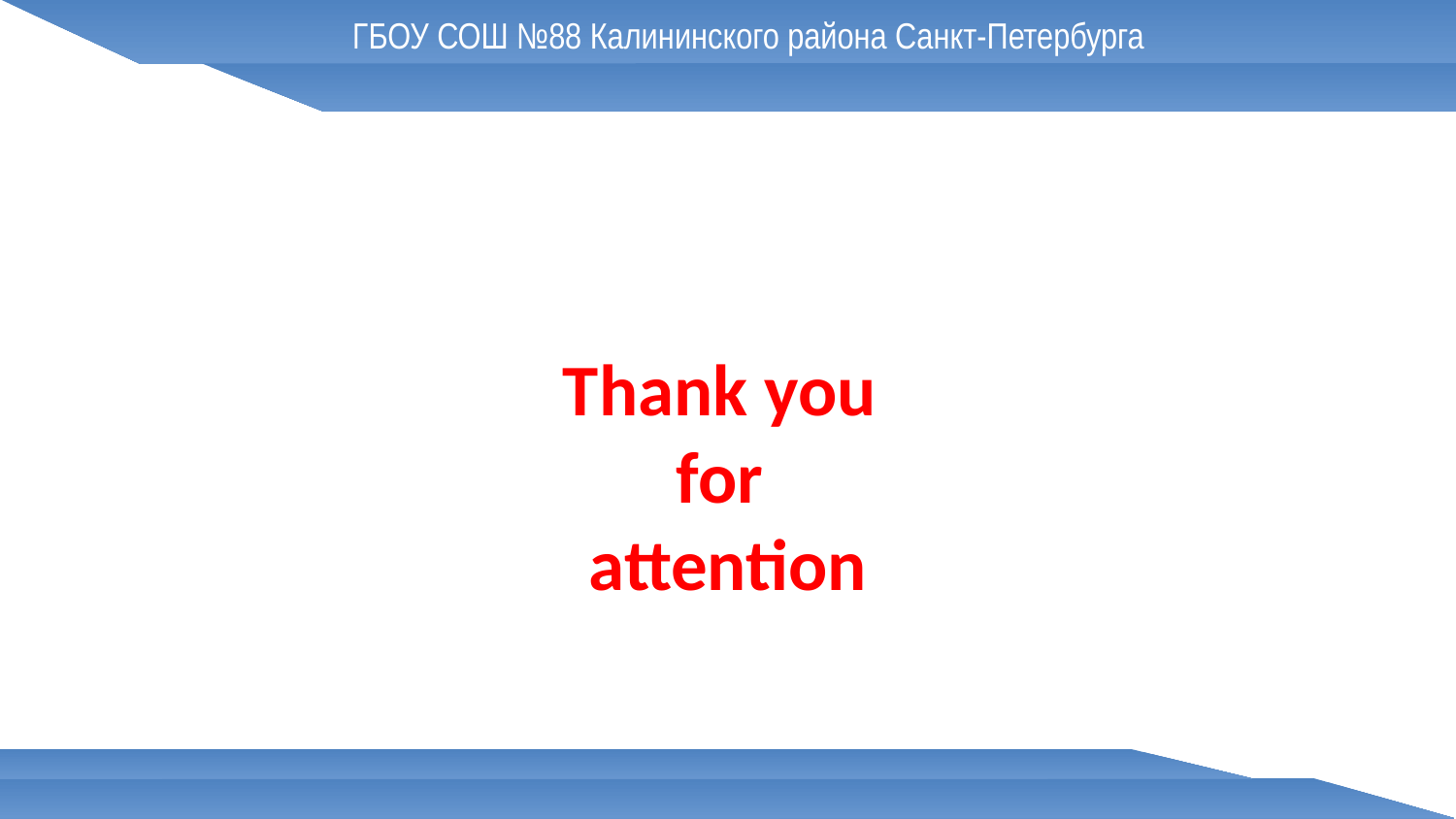

ГБОУ СОШ №88 Калининского района Санкт-Петербурга
Thank you
for
attention